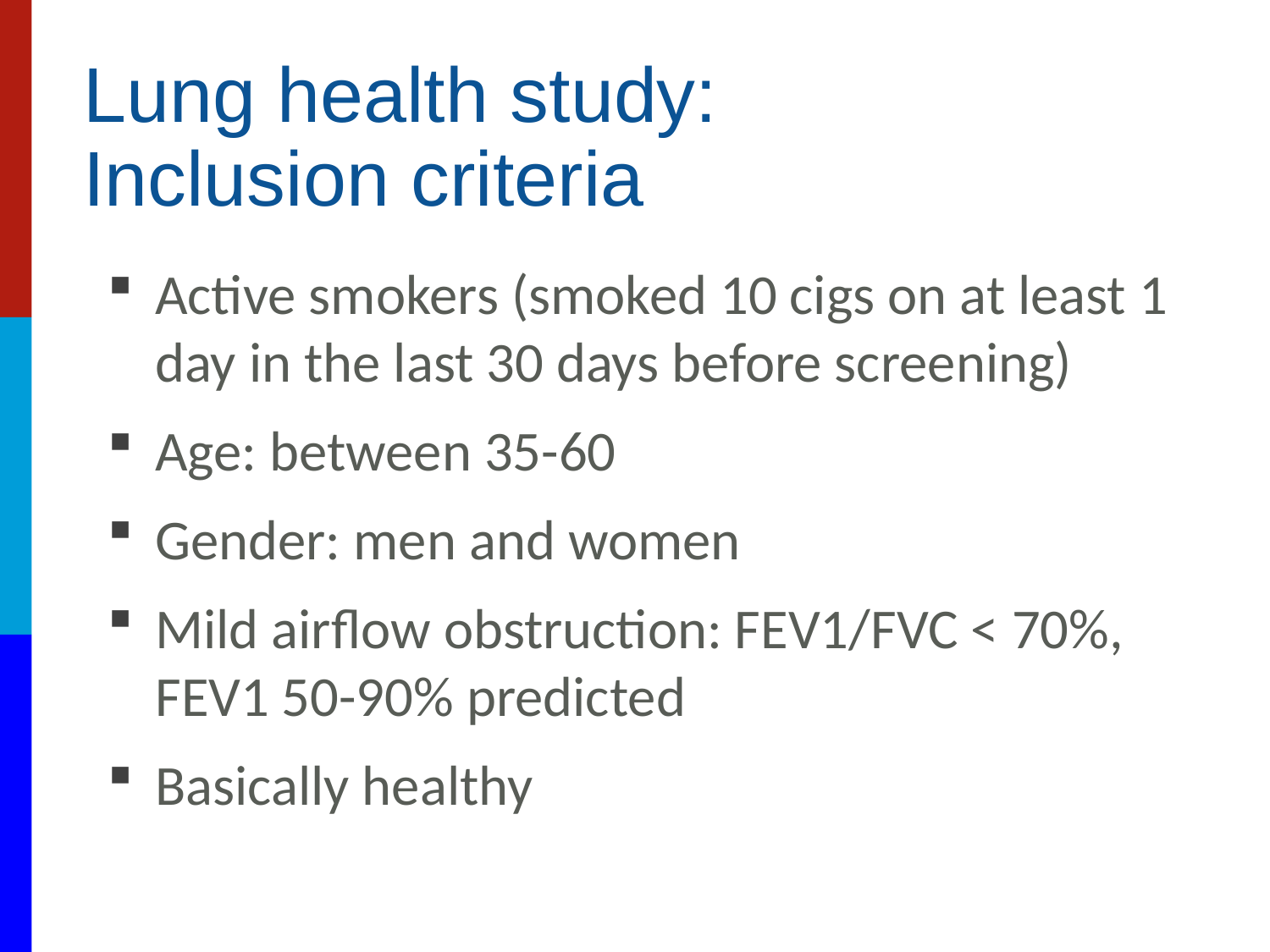

# Lung health study: Inclusion criteria
Active smokers (smoked 10 cigs on at least 1 day in the last 30 days before screening)
Age: between 35-60
Gender: men and women
Mild airflow obstruction: FEV1/FVC < 70%, FEV1 50-90% predicted
Basically healthy